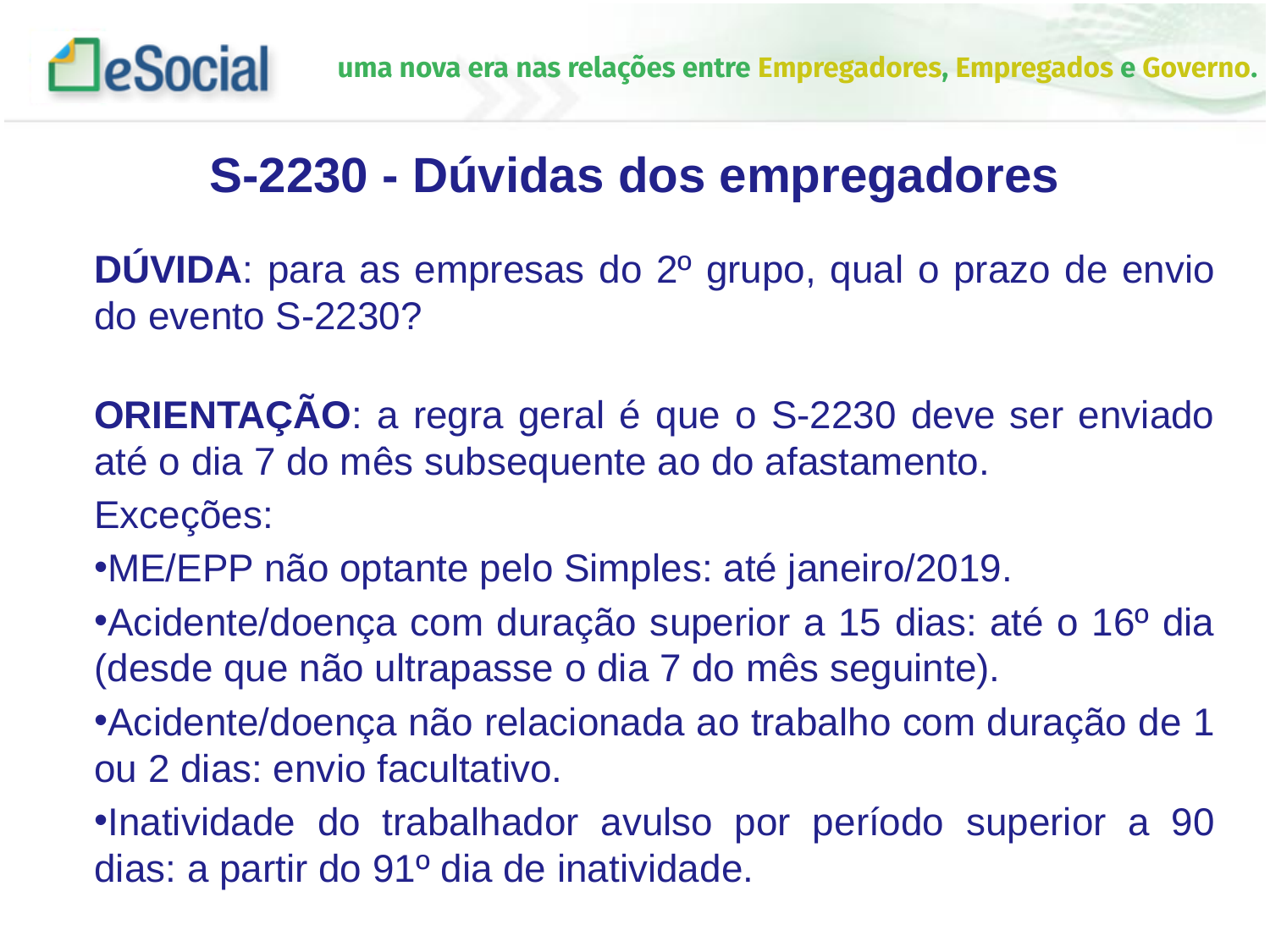

S-2230 - Dúvidas dos empregadores

DÚVIDA: para as empresas do 2º grupo, qual o prazo de envio do evento S-2230?

ORIENTAÇÃO: a regra geral é que o S-2230 deve ser enviado até o dia 7 do mês subsequente ao do afastamento.
Exceções:
ME/EPP não optante pelo Simples: até janeiro/2019.
Acidente/doença com duração superior a 15 dias: até o 16º dia (desde que não ultrapasse o dia 7 do mês seguinte).
Acidente/doença não relacionada ao trabalho com duração de 1 ou 2 dias: envio facultativo.
Inatividade do trabalhador avulso por período superior a 90 dias: a partir do 91º dia de inatividade.